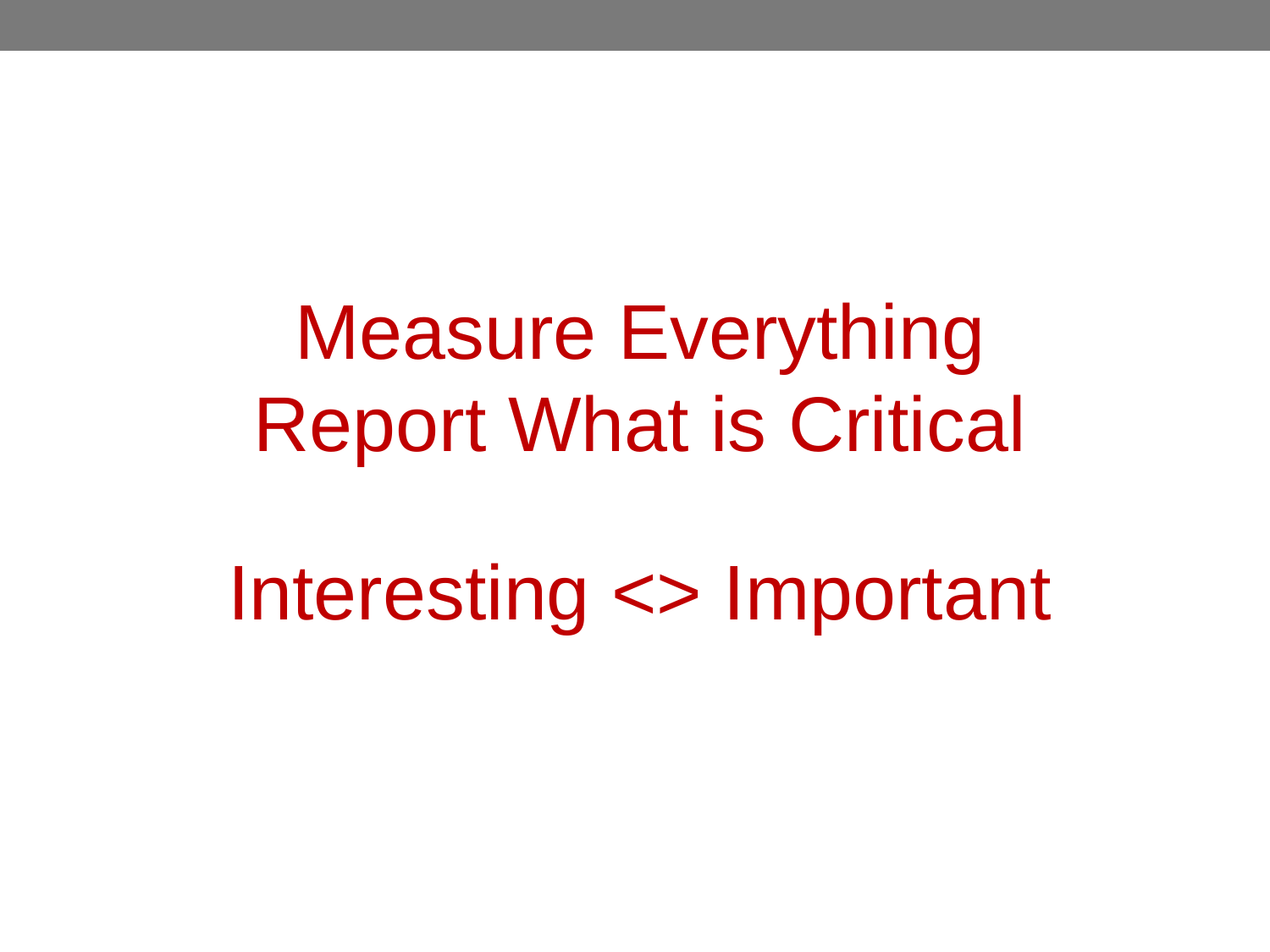

Measure Everything
Report What is Critical
Interesting <> Important